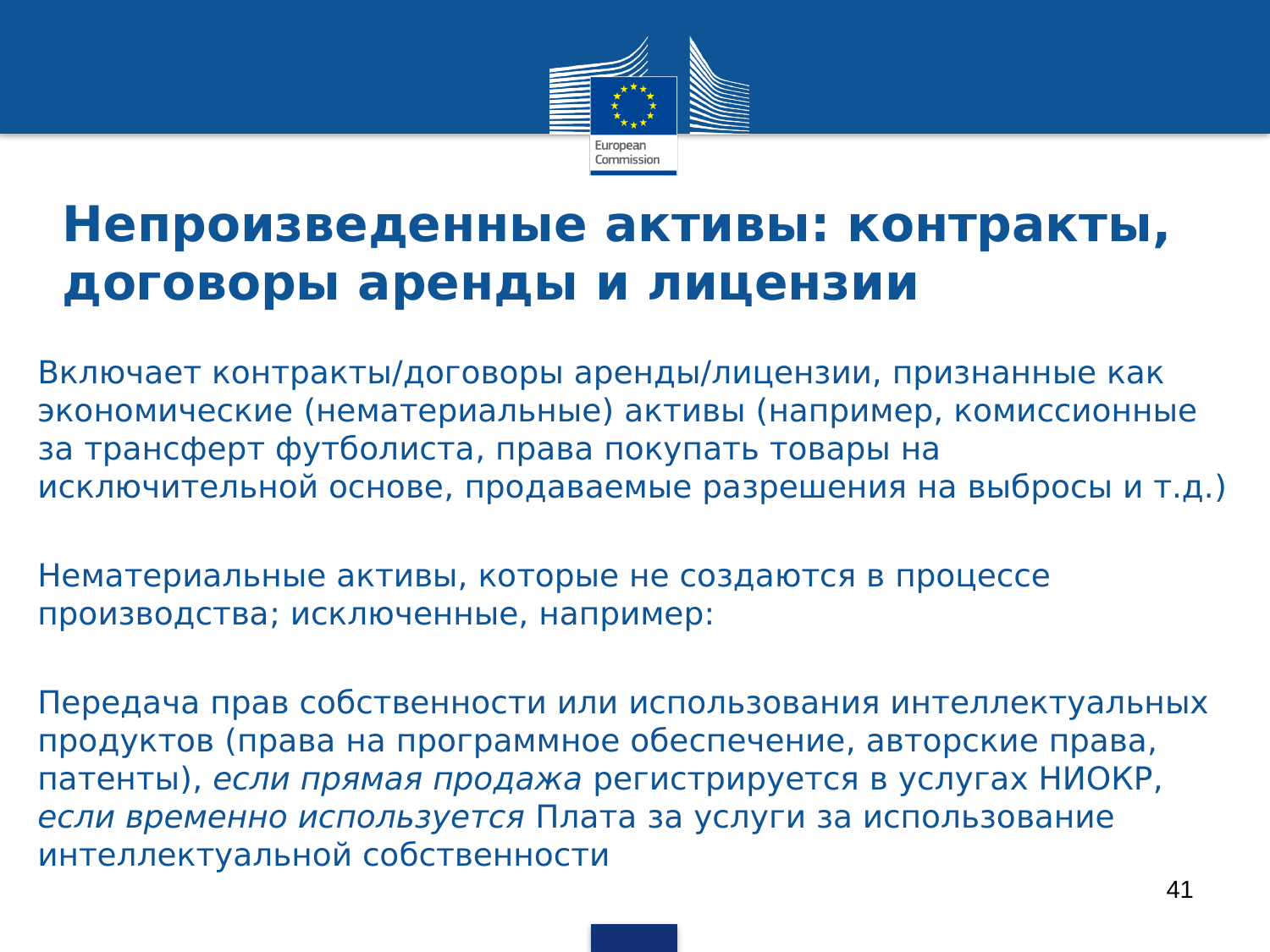

# Непроизведенные активы: контракты, договоры аренды и лицензии
Включает контракты/договоры аренды/лицензии, признанные как экономические (нематериальные) активы (например, комиссионные за трансферт футболиста, права покупать товары на исключительной основе, продаваемые разрешения на выбросы и т.д.)

Нематериальные активы, которые не создаются в процессе производства; исключенные, например:

Передача прав собственности или использования интеллектуальных продуктов (права на программное обеспечение, авторские права, патенты), если прямая продажа регистрируется в услугах НИОКР, если временно используется Плата за услуги за использование  интеллектуальной собственности
41